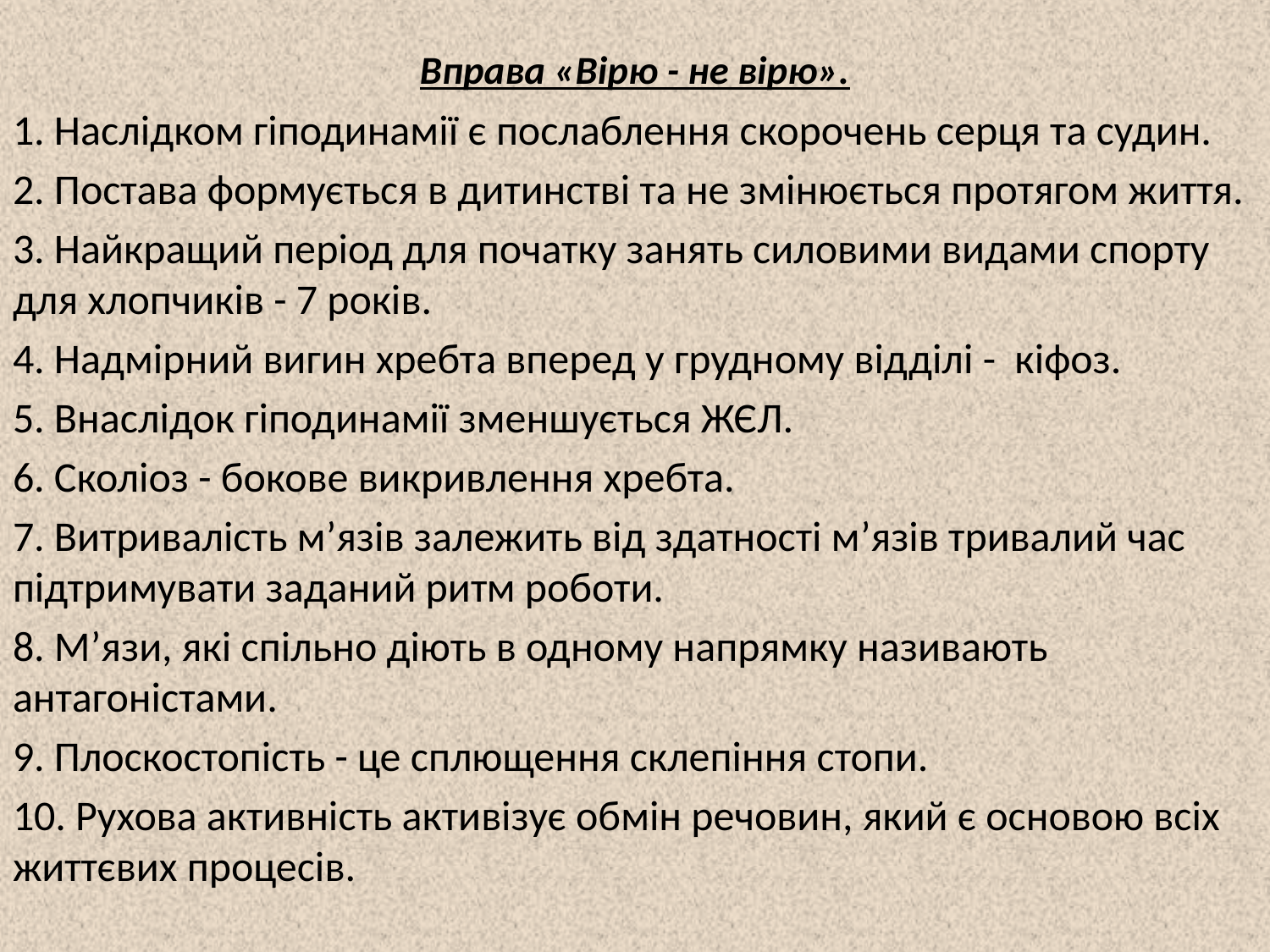

# Вправа «Вірю - не вірю».
1. Наслідком гіподинамії є послаблення скорочень серця та судин.
2. Постава формується в дитинстві та не змінюється протягом життя.
3. Найкращий період для початку занять силовими видами спорту для хлопчиків - 7 років.
4. Надмірний вигин хребта вперед у грудному відділі -  кіфоз.
5. Внаслідок гіподинамії зменшується ЖЄЛ.
6. Сколіоз - бокове викривлення хребта.
7. Витривалість м’язів залежить від здатності м’язів тривалий час підтримувати заданий ритм роботи.
8. М’язи, які спільно діють в одному напрямку називають антагоністами.
9. Плоскостопість - це сплющення склепіння стопи.
10. Рухова активність активізує обмін речовин, який є основою всіх життєвих процесів.